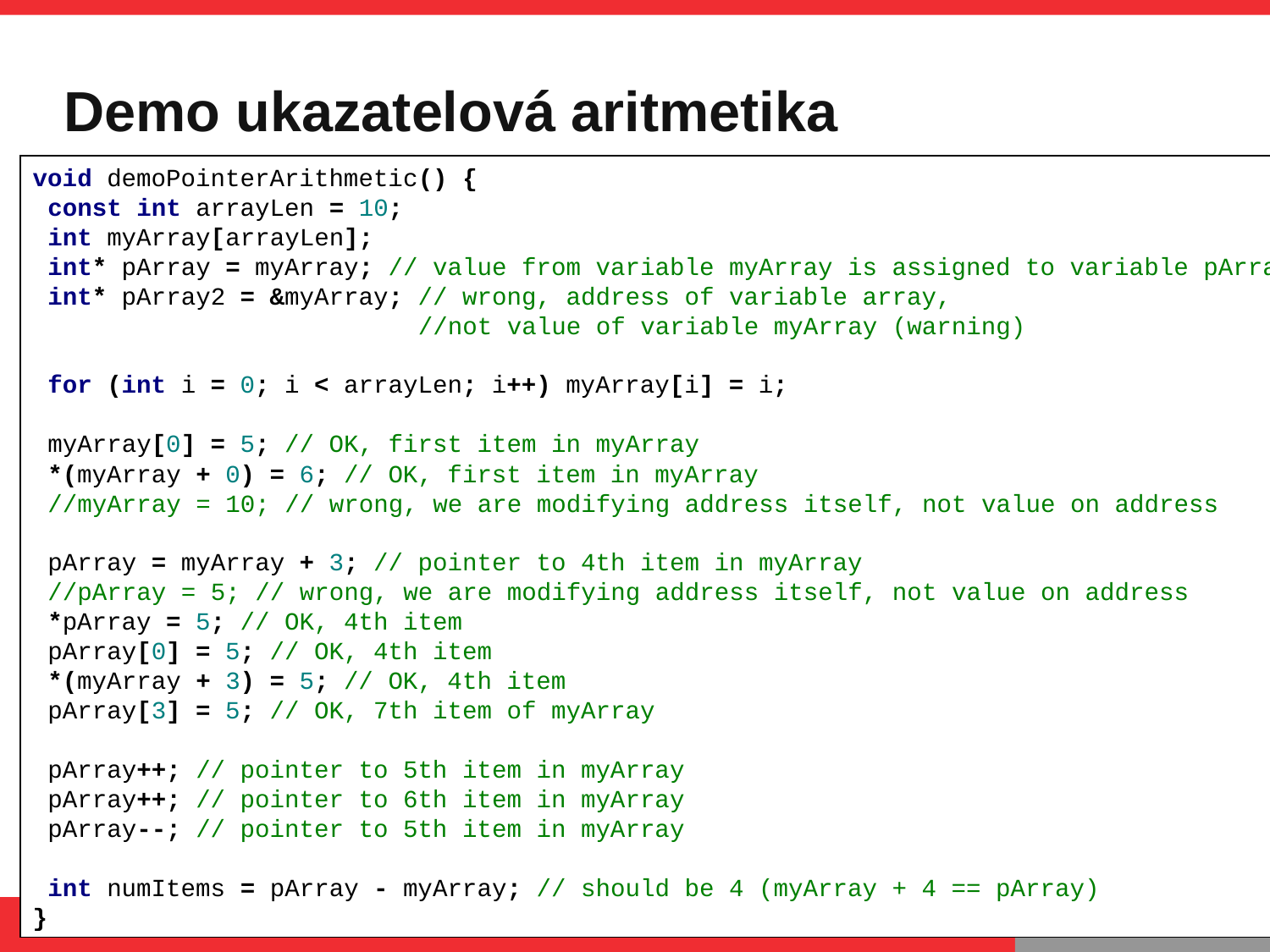

# Demo ukazatelová aritmetika
void demoPointerArithmetic() {
 const int arrayLen = 10;
 int myArray[arrayLen];
 int* pArray = myArray; // value from variable myArray is assigned to variable pArray
 int* pArray2 = &myArray; // wrong, address of variable array,
                          //not value of variable myArray (warning)

 for (int i = 0; i < arrayLen; i++) myArray[i] = i;

 myArray[0] = 5; // OK, first item in myArray
 *(myArray + 0) = 6; // OK, first item in myArray
 //myArray = 10; // wrong, we are modifying address itself, not value on address

 pArray = myArray + 3; // pointer to 4th item in myArray
 //pArray = 5; // wrong, we are modifying address itself, not value on address
 *pArray = 5; // OK, 4th item
 pArray[0] = 5; // OK, 4th item
 *(myArray + 3) = 5; // OK, 4th item
 pArray[3] = 5; // OK, 7th item of myArray

 pArray++; // pointer to 5th item in myArray
 pArray++; // pointer to 6th item in myArray
 pArray--; // pointer to 5th item in myArray

 int numItems = pArray - myArray; // should be 4 (myArray + 4 == pArray)
}

Úvod do C, 6.3.2017